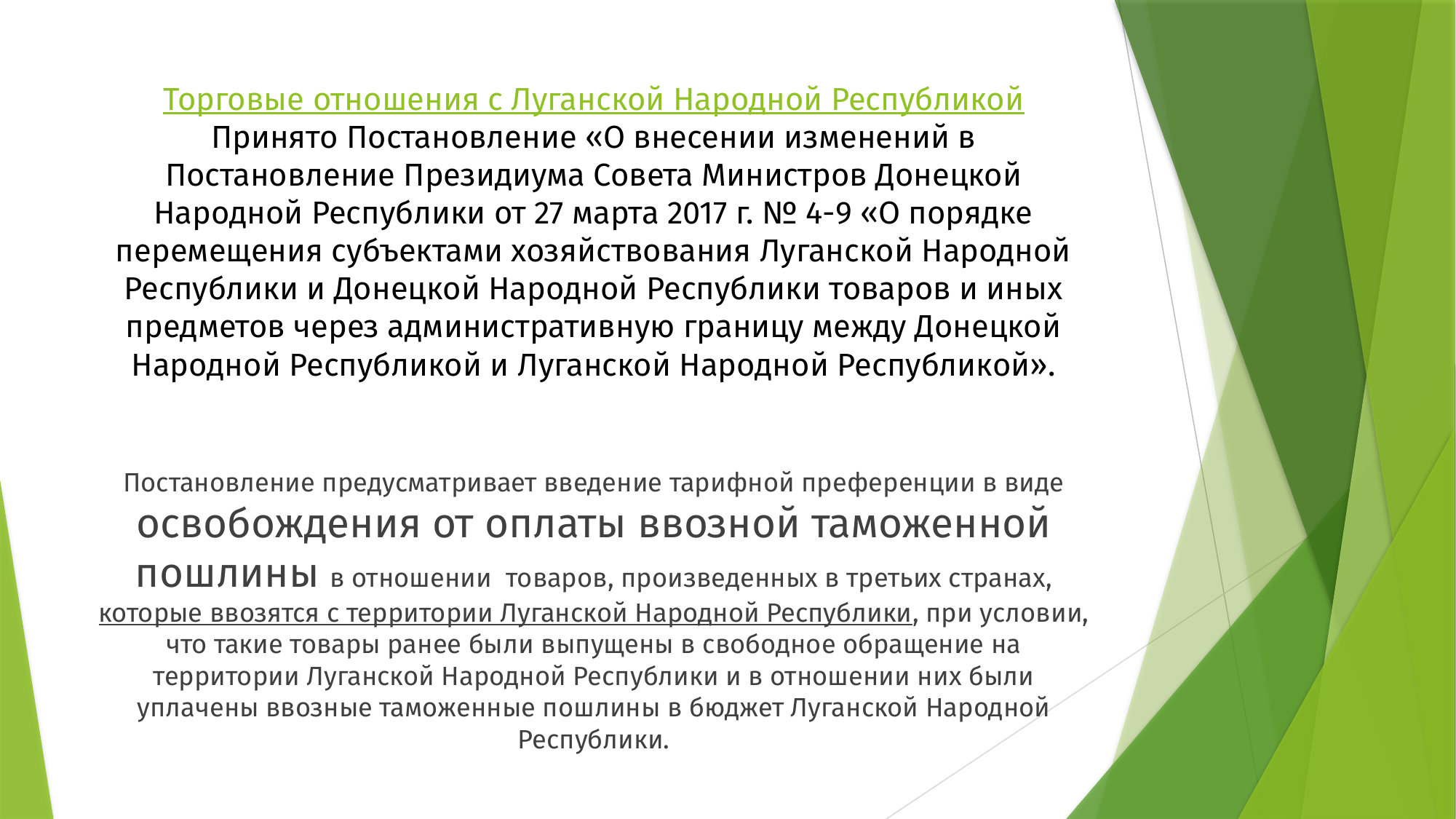

# Торговые отношения с Луганской Народной Республикой Принято Постановление «О внесении изменений в Постановление Президиума Совета Министров Донецкой Народной Республики от 27 марта 2017 г. № 4-9 «О порядке перемещения субъектами хозяйствования Луганской Народной Республики и Донецкой Народной Республики товаров и иных предметов через административную границу между Донецкой Народной Республикой и Луганской Народной Республикой».
Постановление предусматривает введение тарифной преференции в виде освобождения от оплаты ввозной таможенной пошлины в отношении  товаров, произведенных в третьих странах, которые ввозятся с территории Луганской Народной Республики, при условии, что такие товары ранее были выпущены в свободное обращение на территории Луганской Народной Республики и в отношении них были уплачены ввозные таможенные пошлины в бюджет Луганской Народной Республики.